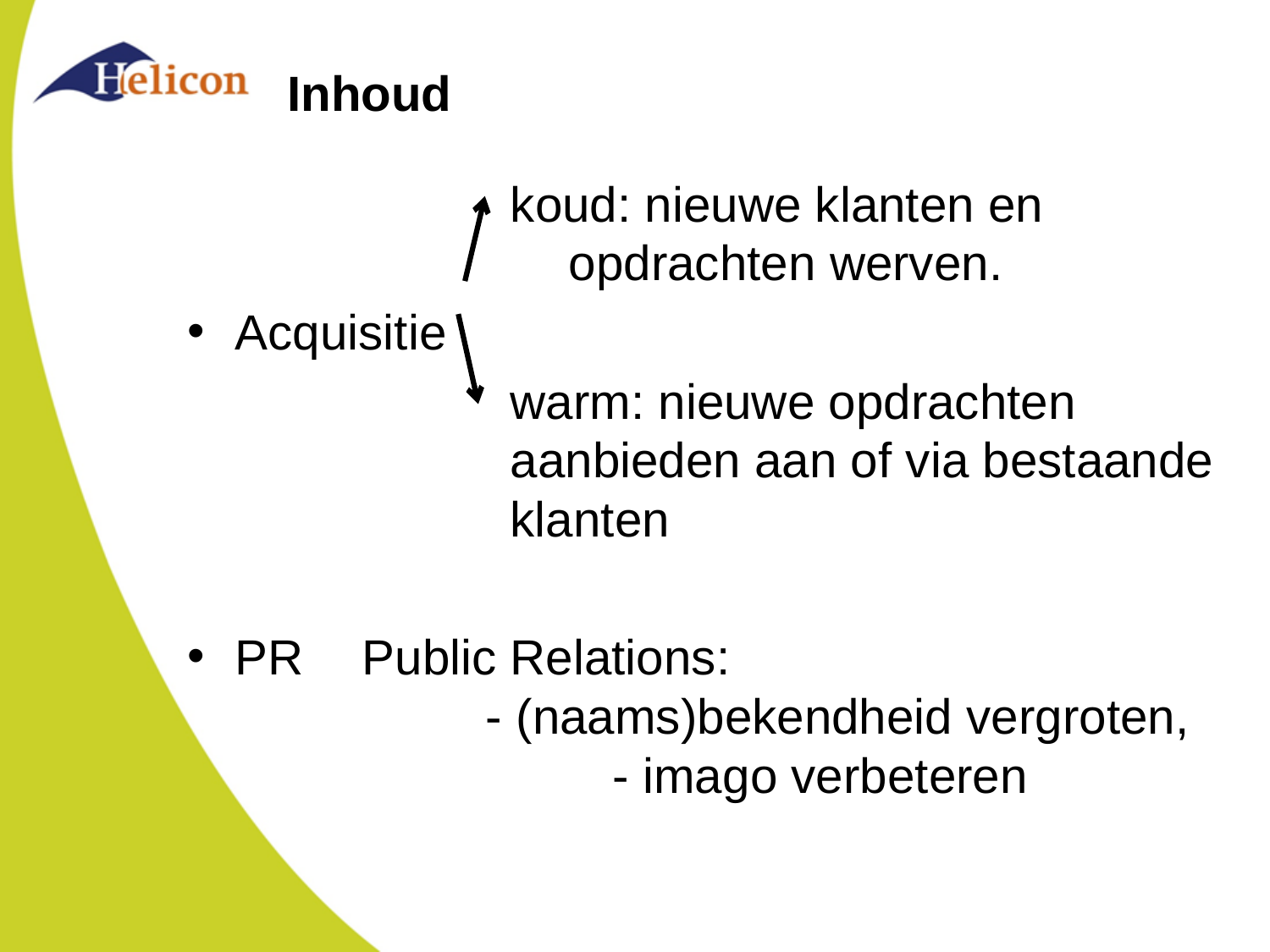

# Inhoud
		     koud: nieuwe klanten en 			     		opdrachten werven.
Acquisitie
		     warm: nieuwe opdrachten 			     aanbieden aan of via bestaande 		     klanten

PR 	Public Relations: 				         - (naams)bekendheid vergroten, 		         - imago verbeteren